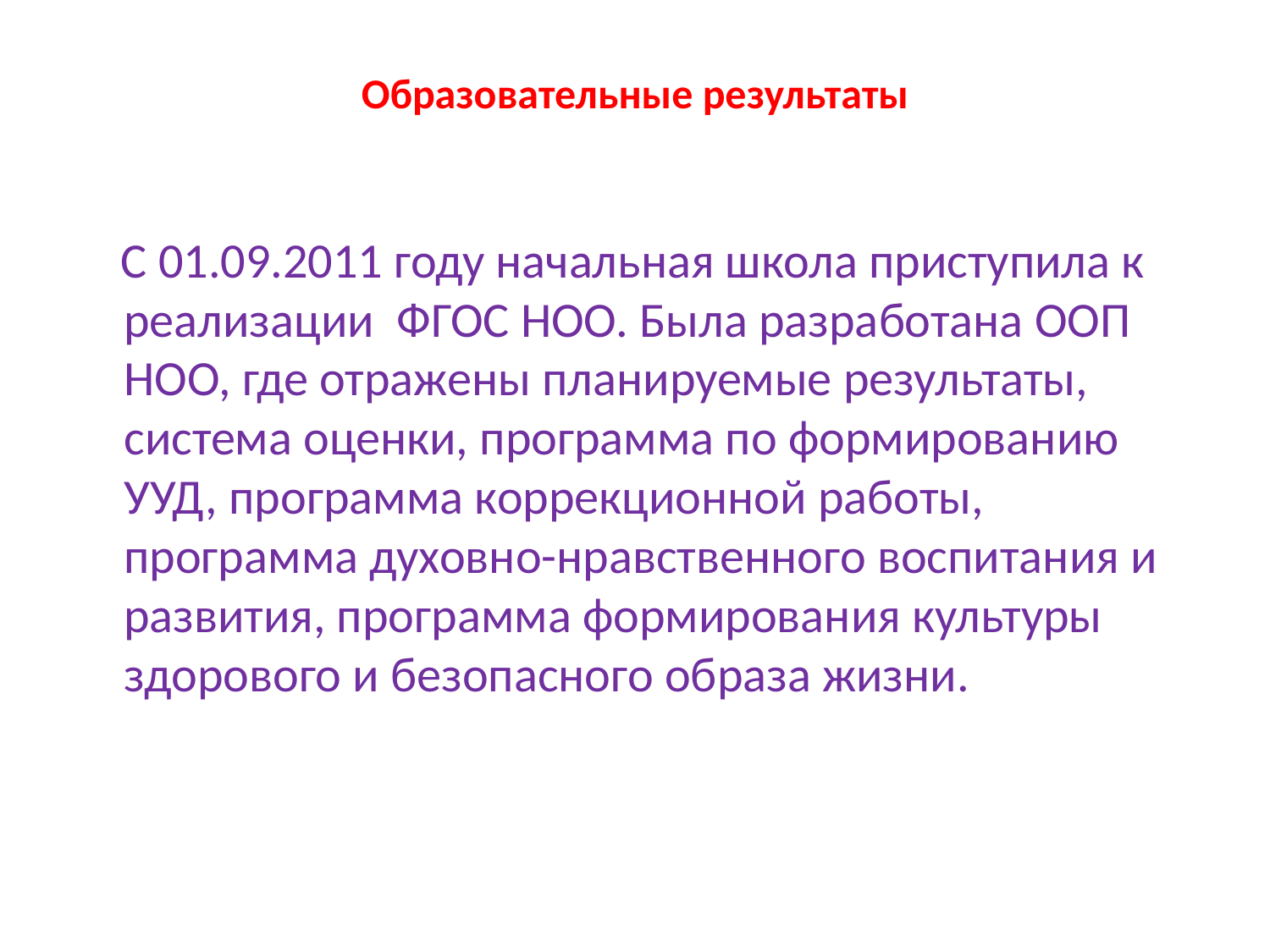

# Образовательные результаты
    С 01.09.2011 году начальная школа приступила к реализации  ФГОС НОО. Была разработана ООП НОО, где отражены планируемые результаты, система оценки, программа по формированию УУД, программа коррекционной работы,  программа духовно-нравственного воспитания и развития, программа формирования культуры здорового и безопасного образа жизни.